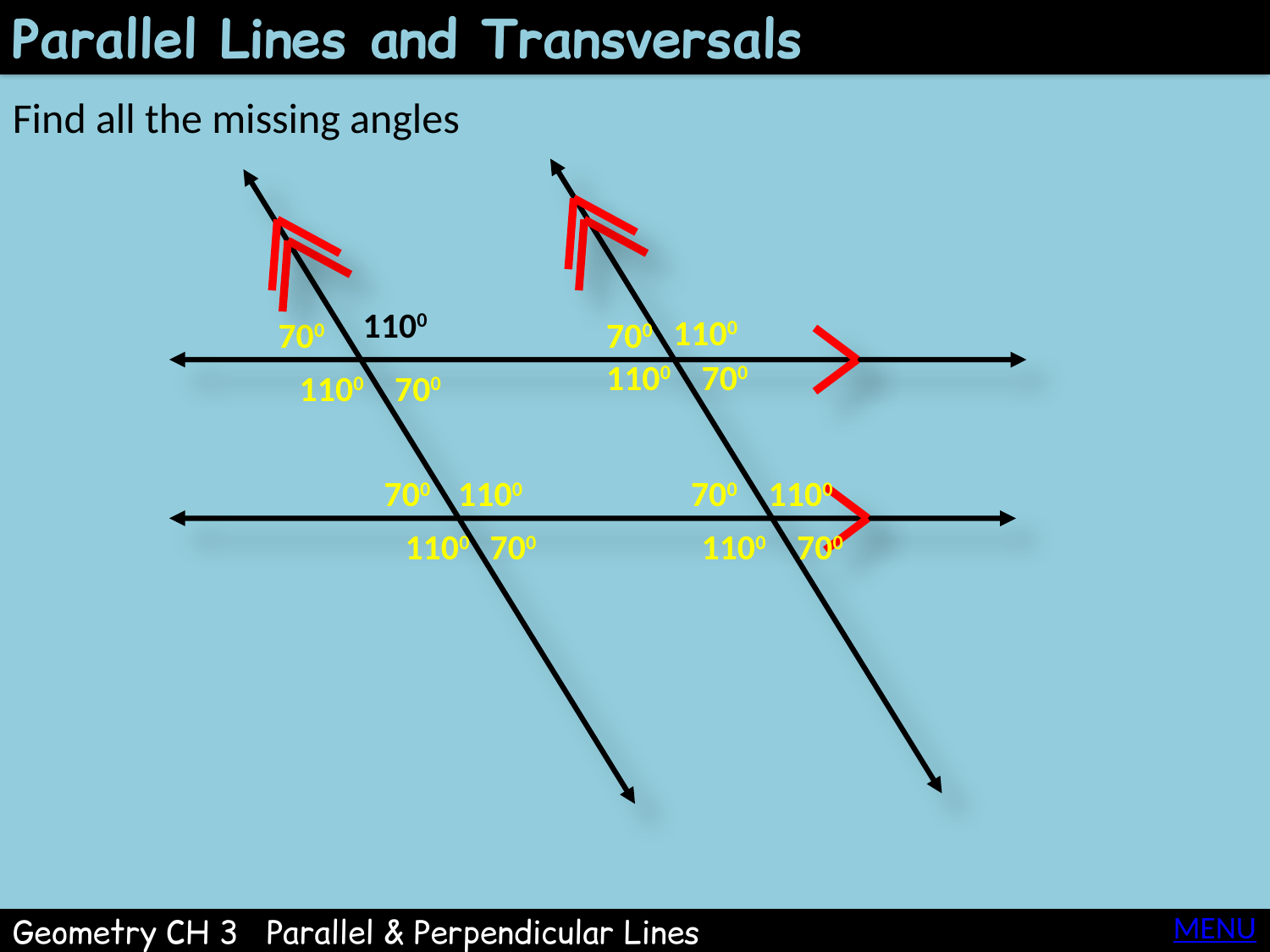

Parallel Lines and Transversals
Find all the missing angles

1100
1100
700
700

1100
700

1100
700

700
1100
700
1100

1100
700
1100
700

MENU
Geometry CH 3	Parallel & Perpendicular Lines